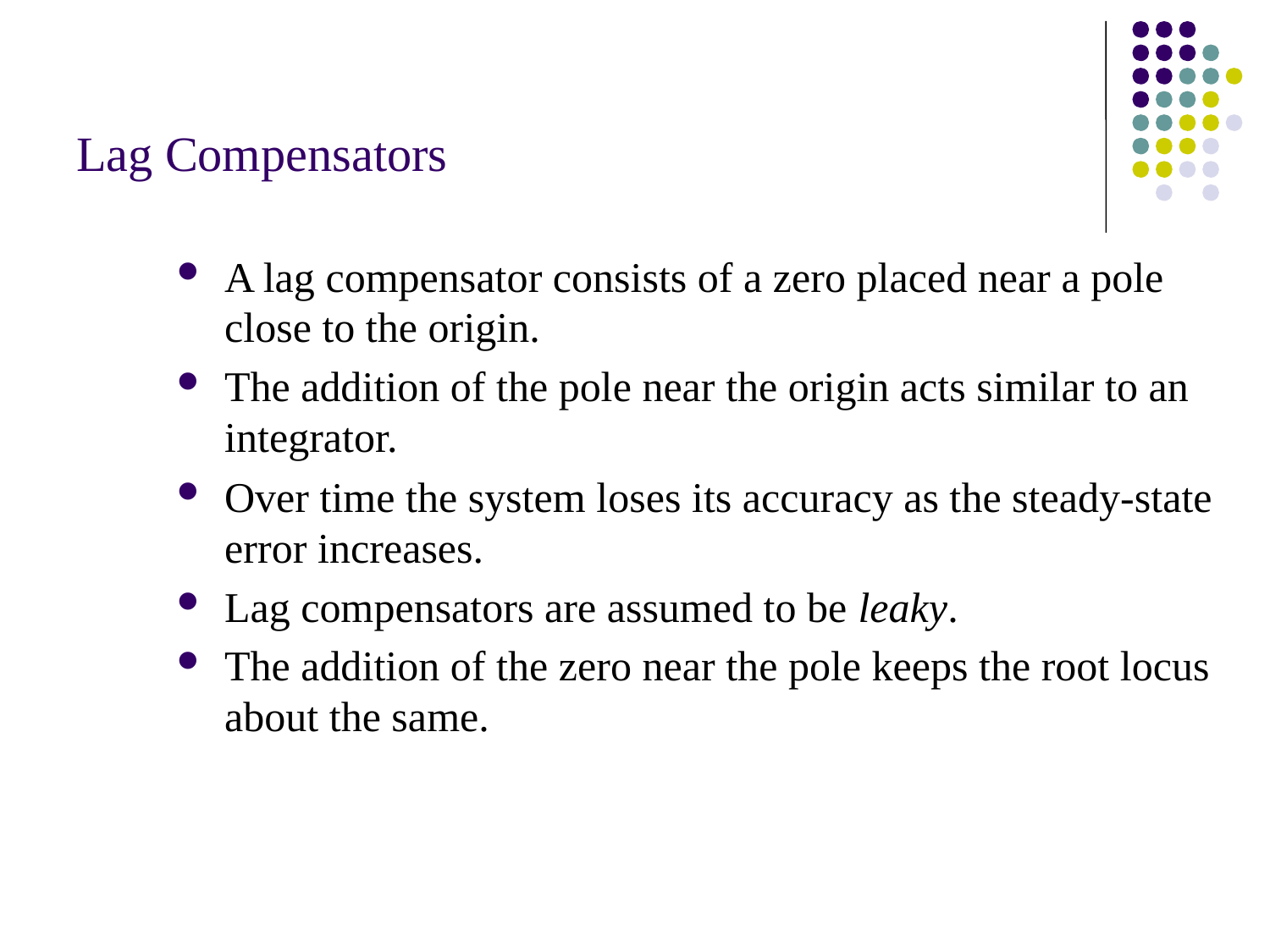

# Lag Compensators
A lag compensator consists of a zero placed near a pole close to the origin.
The addition of the pole near the origin acts similar to an integrator.
Over time the system loses its accuracy as the steady-state error increases.
Lag compensators are assumed to be leaky.
The addition of the zero near the pole keeps the root locus about the same.